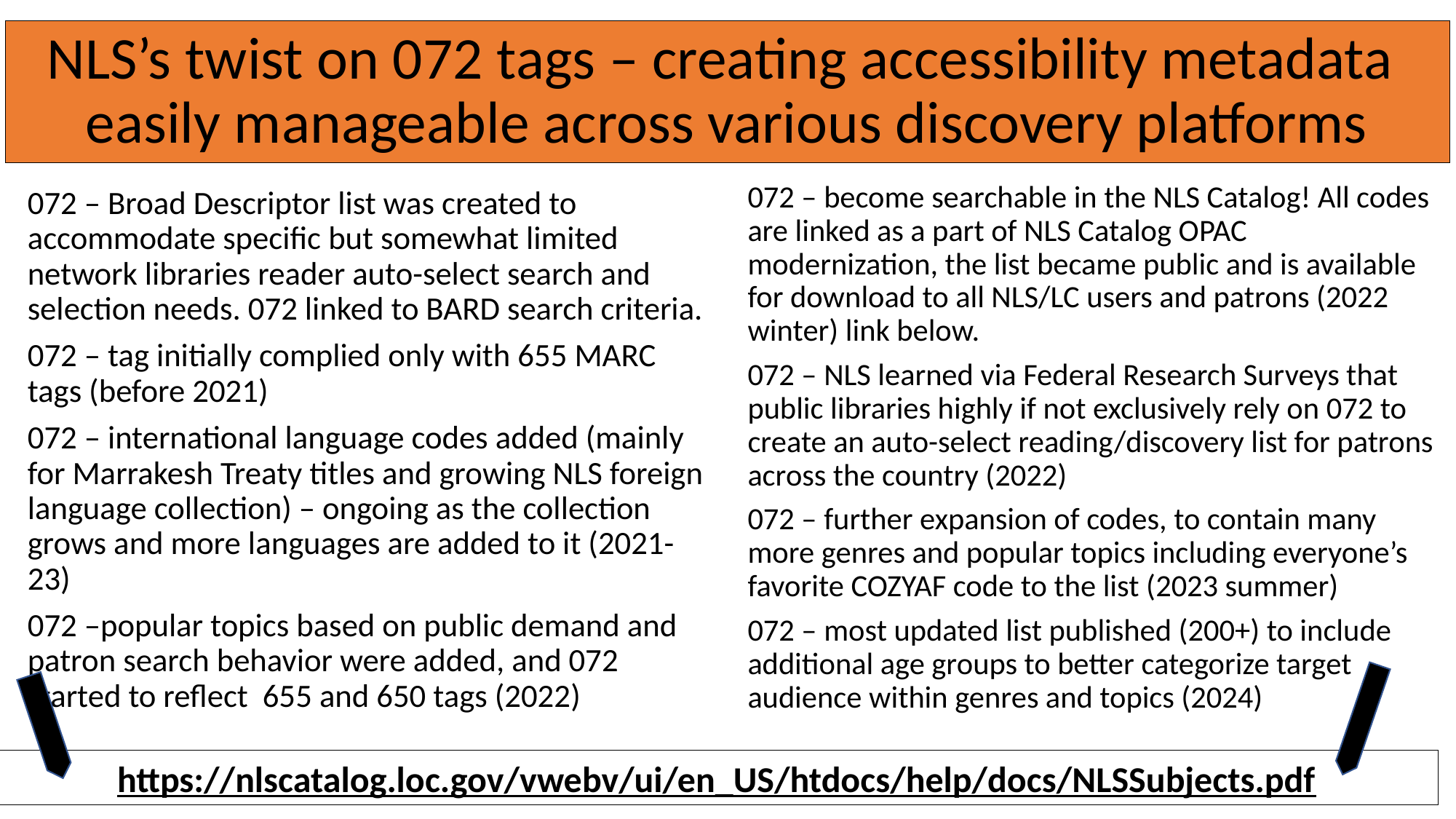

# NLS’s twist on 072 tags – creating accessibility metadata  easily manageable across various discovery platforms
072 – become searchable in the NLS Catalog! All codes are linked as a part of NLS Catalog OPAC modernization, the list became public and is available for download to all NLS/LC users and patrons (2022 winter) link below.
072 – NLS learned via Federal Research Surveys that public libraries highly if not exclusively rely on 072 to create an auto-select reading/discovery list for patrons across the country (2022)
072 – further expansion of codes, to contain many more genres and popular topics including everyone’s favorite COZYAF code to the list (2023 summer)
072 – most updated list published (200+) to include additional age groups to better categorize target audience within genres and topics (2024)
072 – Broad Descriptor list was created to accommodate specific but somewhat limited network libraries reader auto-select search and selection needs. 072 linked to BARD search criteria.
072 – tag initially complied only with 655 MARC tags (before 2021)
072 – international language codes added (mainly for Marrakesh Treaty titles and growing NLS foreign language collection) – ongoing as the collection grows and more languages are added to it (2021-23)
072 –popular topics based on public demand and patron search behavior were added, and 072 started to reflect  655 and 650 tags (2022)

https://nlscatalog.loc.gov/vwebv/ui/en_US/htdocs/help/docs/NLSSubjects.pdf